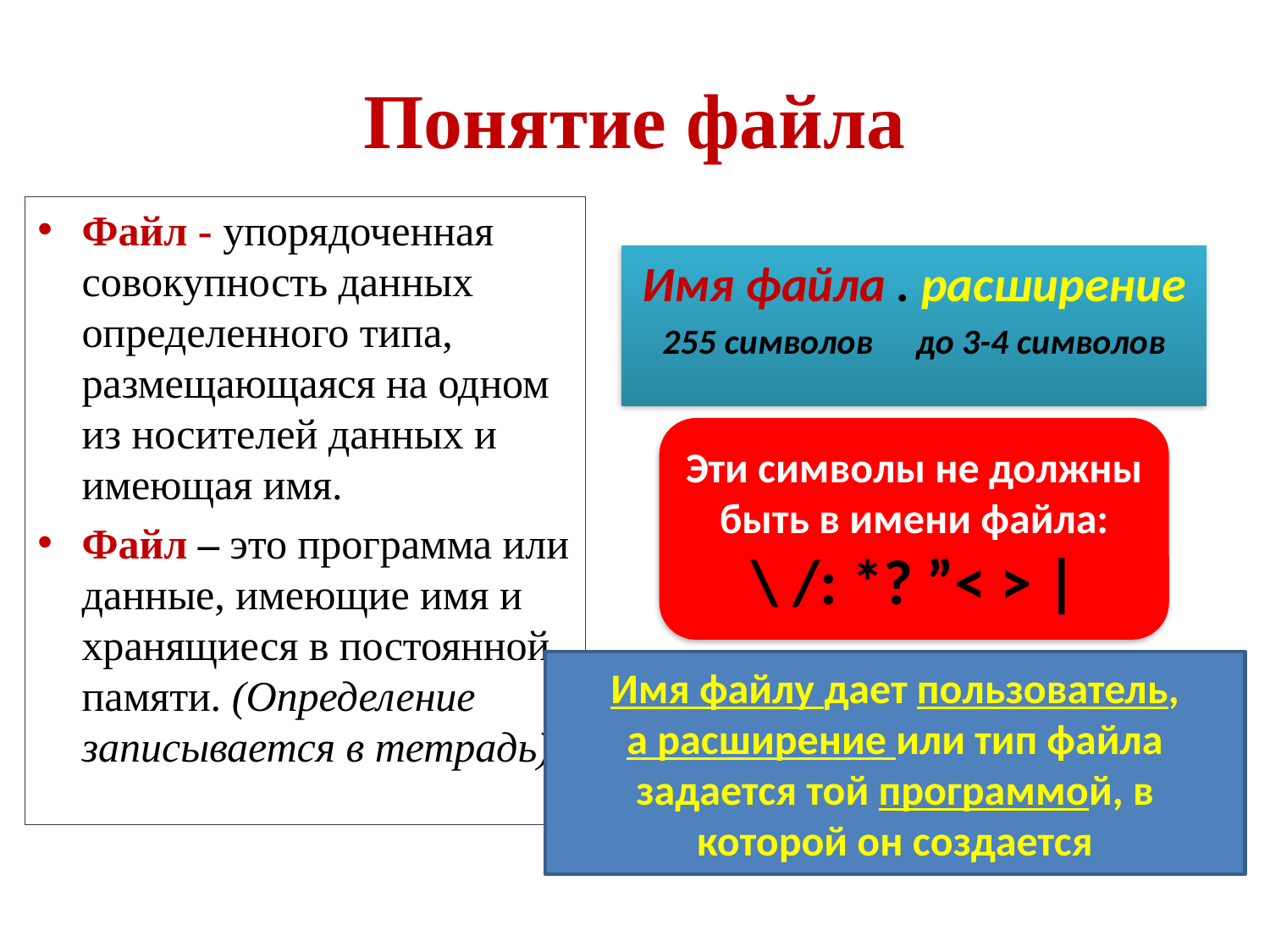

# Понятие файла
Файл - упорядоченная совокупность данных определенного типа, размещающаяся на одном из носителей данных и имеющая имя.
Файл – это программа или данные, имеющие имя и хранящиеся в постоянной памяти. (Определение записывается в тетрадь)
Имя файла . расширение
255 символов    	до 3-4 символов
Эти символы не должны быть в имени файла:
\ /: *? ”< > |
Имя файлу дает пользователь,
а расширение или тип файла задается той программой, в которой он создается